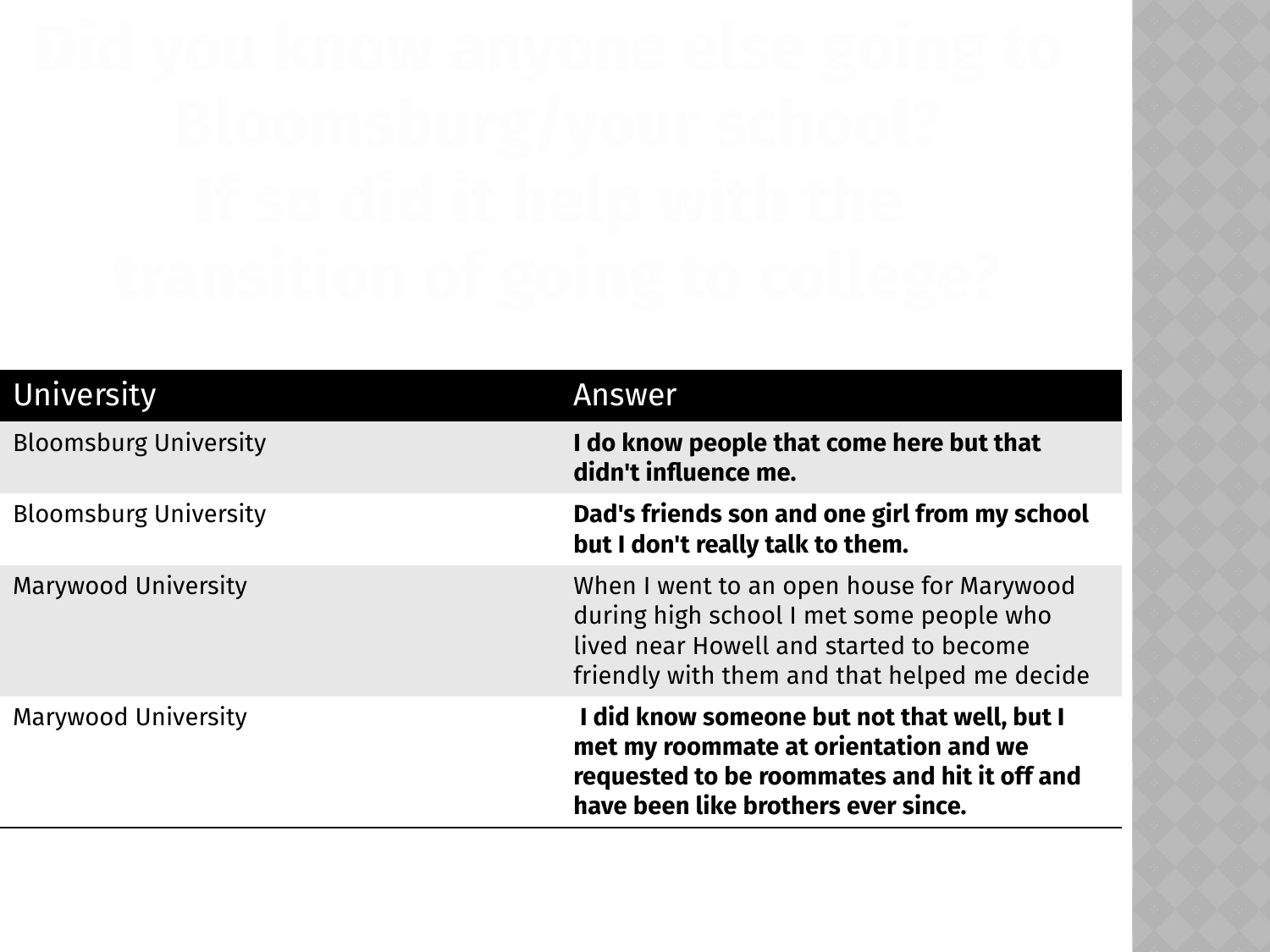

Did you know anyone else going to
Bloomsburg/your school?
If so did it help with the
transition of going to college?
| University | Answer |
| --- | --- |
| Bloomsburg University | I do know people that come here but that didn't influence me. |
| Bloomsburg University | Dad's friends son and one girl from my school but I don't really talk to them. |
| Marywood University | When I went to an open house for Marywood during high school I met some people who lived near Howell and started to become friendly with them and that helped me decide |
| Marywood University | I did know someone but not that well, but I met my roommate at orientation and we requested to be roommates and hit it off and have been like brothers ever since. |